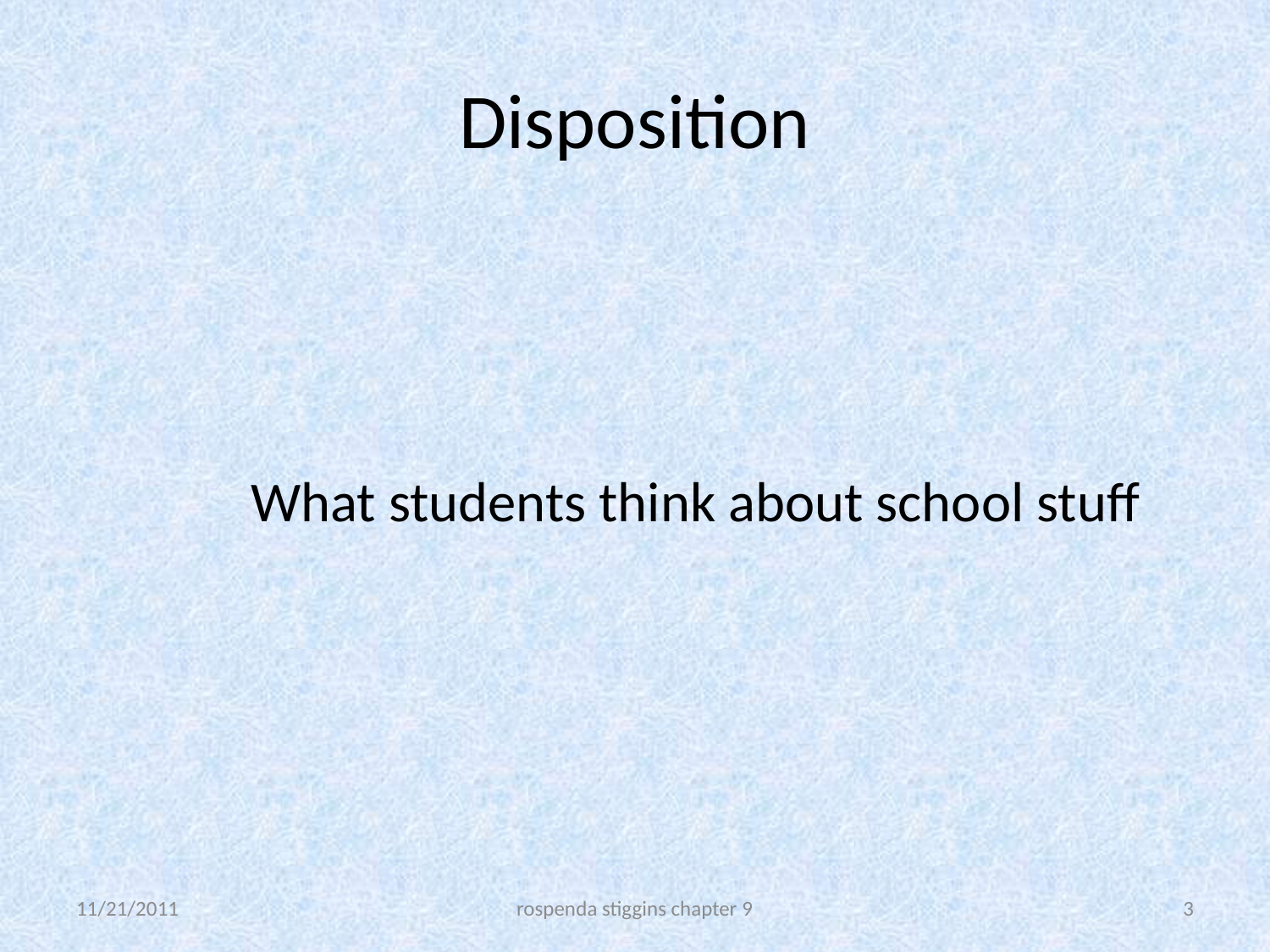

# Disposition

		What students think about school stuff
11/21/2011
rospenda stiggins chapter 9
3